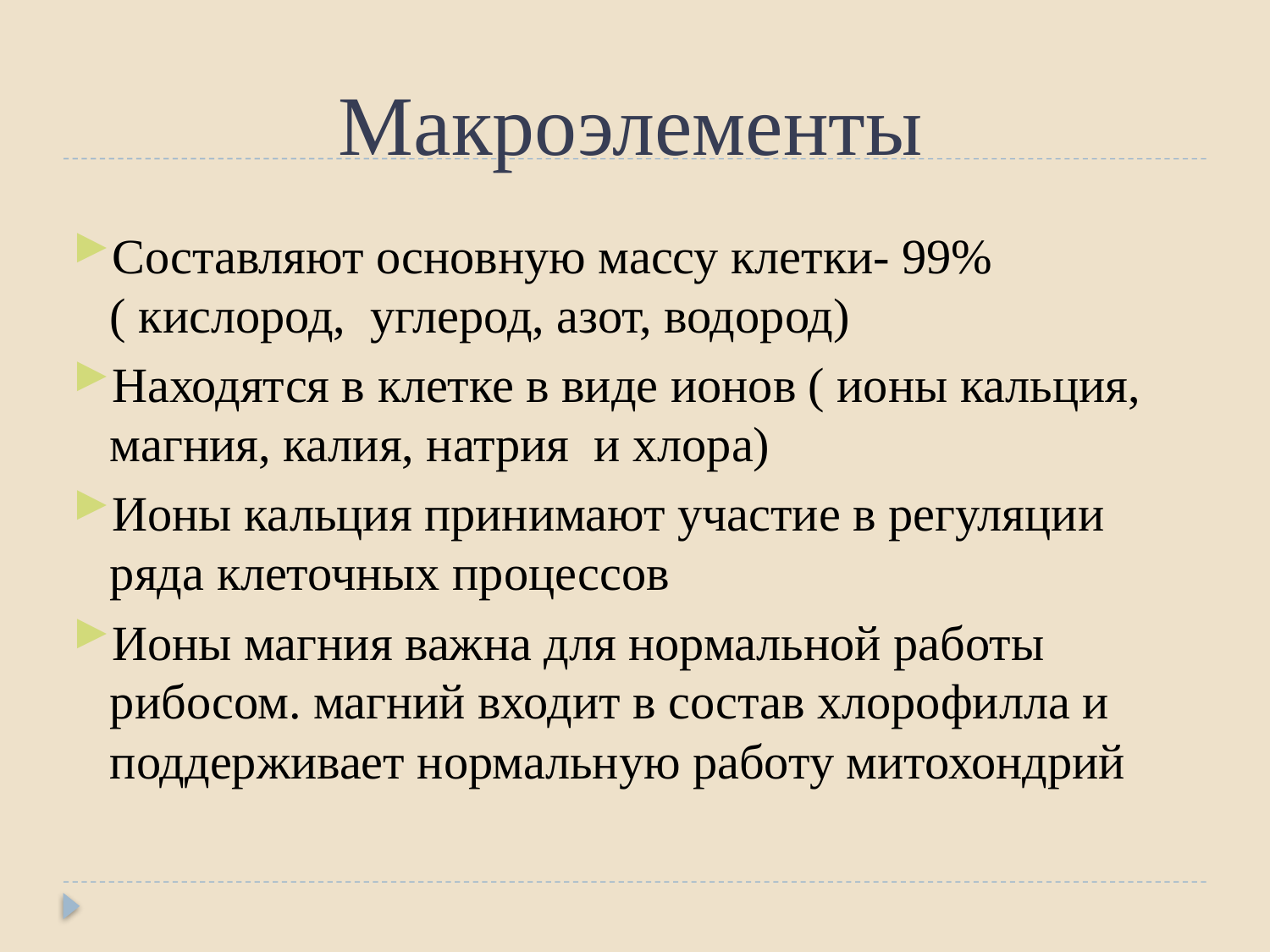

# Макроэлементы
Составляют основную массу клетки- 99% ( кислород,  углерод, азот, водород)
Находятся в клетке в виде ионов ( ионы кальция, магния, калия, натрия  и хлора)
Ионы кальция принимают участие в регуляции ряда клеточных процессов
Ионы магния важна для нормальной работы рибосом. магний входит в состав хлорофилла и поддерживает нормальную работу митохондрий